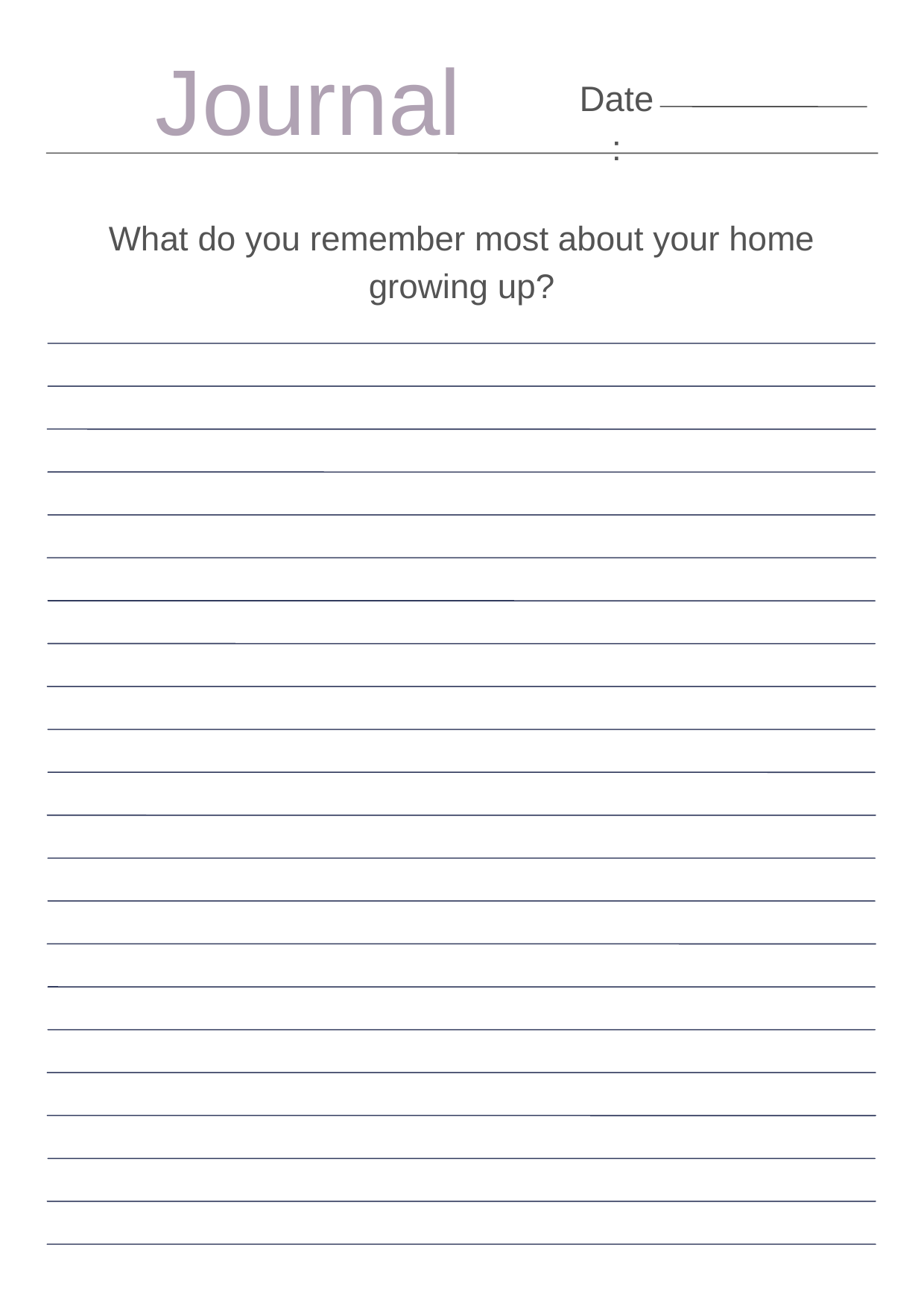

Journal
Date:

What do you remember most about your home growing up?